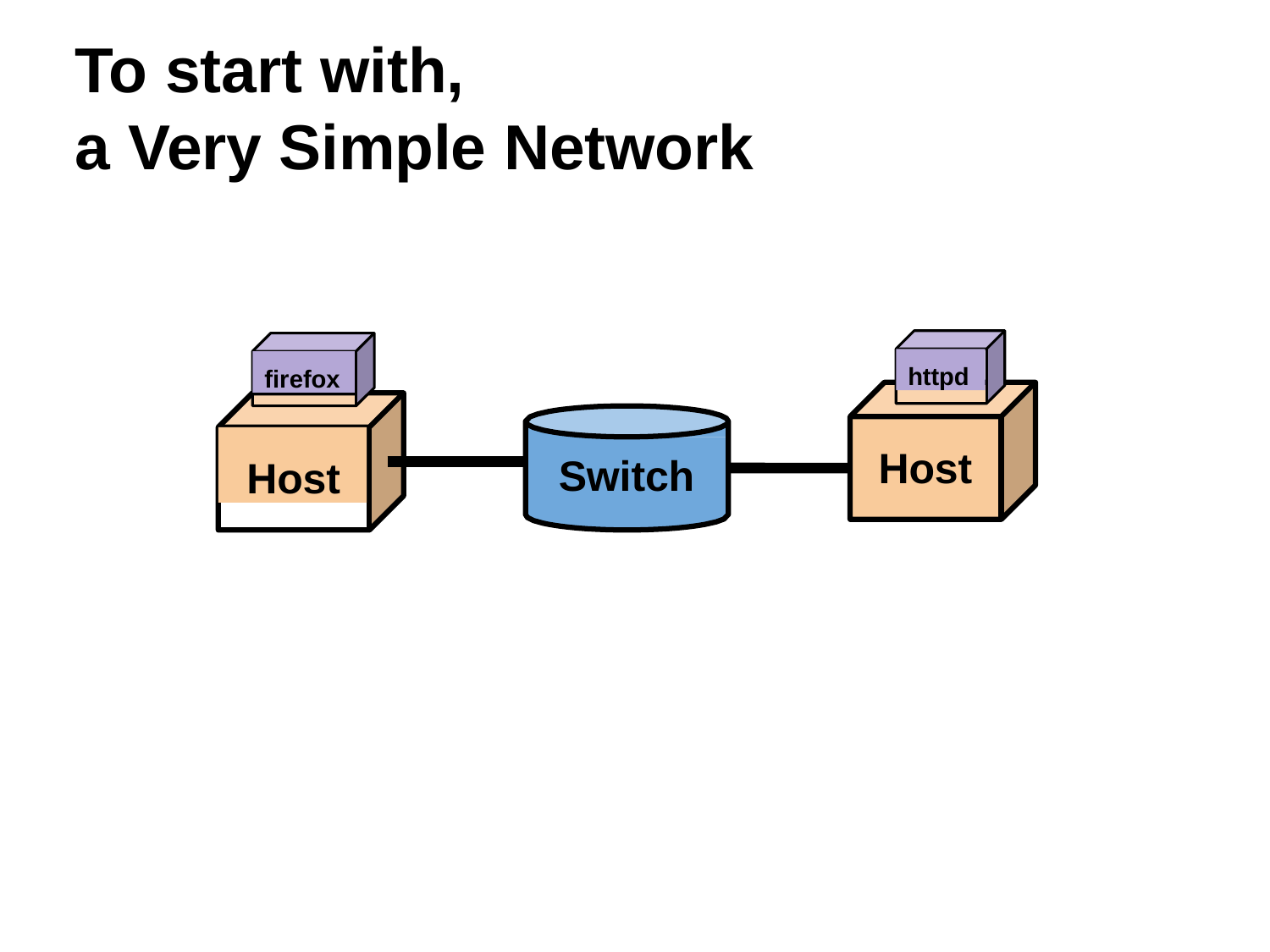

# To start with,
a Very Simple Network

httpd

firefox

Host

Host
Switch